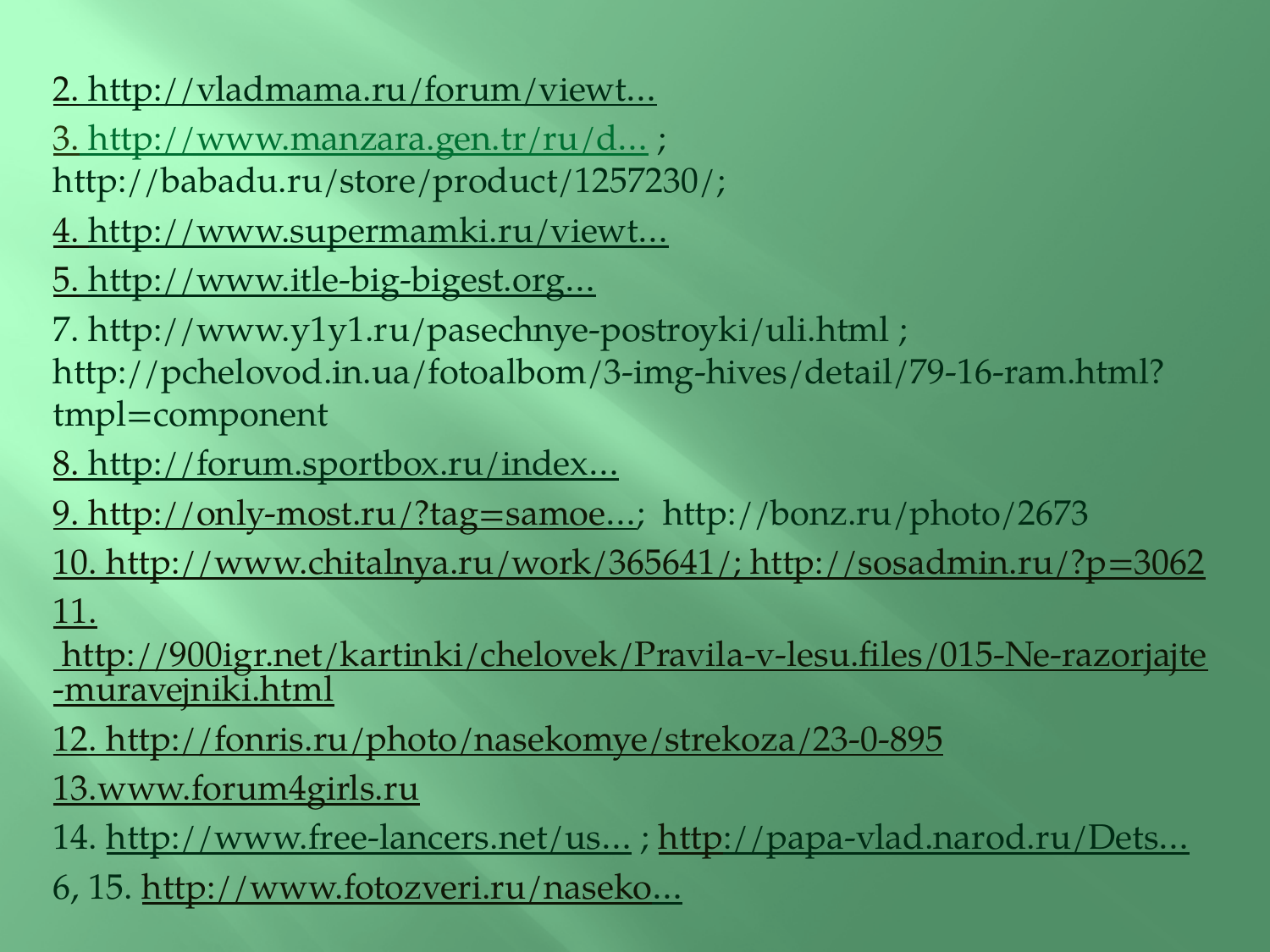

2. http://vladmama.ru/forum/viewt…
3. http://www.manzara.gen.tr/ru/d… ; http://babadu.ru/store/product/1257230/;
4. http://www.supermamki.ru/viewt…
5. http://www.itle-big-bigest.org…
7. http://www.y1y1.ru/pasechnye-postroyki/uli.html ; http://pchelovod.in.ua/fotoalbom/3-img-hives/detail/79-16-ram.html?tmpl=component
8. http://forum.sportbox.ru/index…
9. http://only-most.ru/?tag=samoe…;  http://bonz.ru/photo/2673
10. http://www.chitalnya.ru/work/365641/; http://sosadmin.ru/?p=3062
11. http://900igr.net/kartinki/chelovek/Pravila-v-lesu.files/015-Ne-razorjajte-muravejniki.html
12. http://fonris.ru/photo/nasekomye/strekoza/23-0-895
13.www.forum4girls.ru
14. http://www.free-lancers.net/us… ; http://papa-vlad.narod.ru/Dets…
6, 15. http://www.fotozveri.ru/naseko…
#